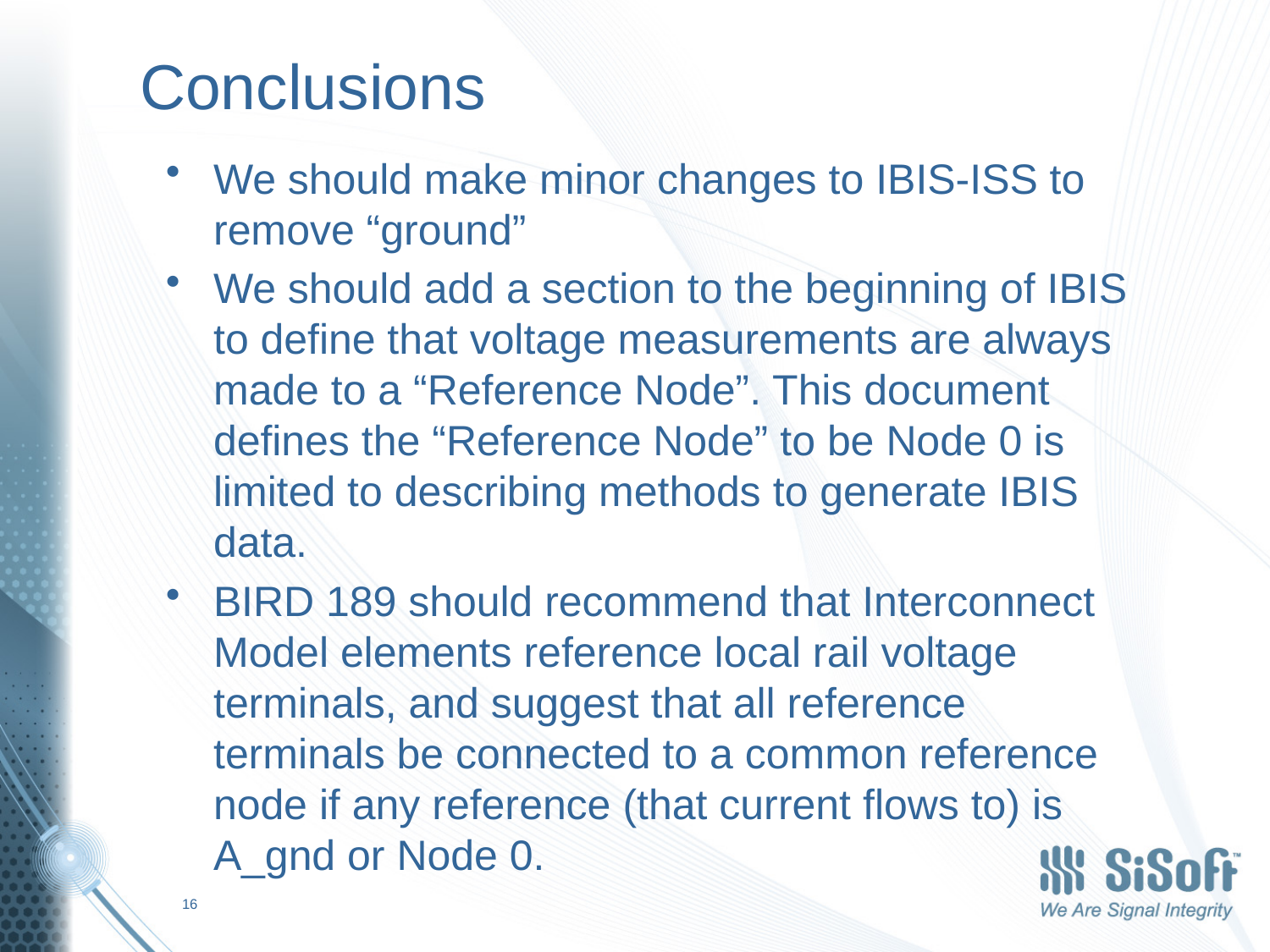

# Conclusions
We should make minor changes to IBIS-ISS to remove “ground”
We should add a section to the beginning of IBIS to define that voltage measurements are always made to a “Reference Node”. This document defines the “Reference Node” to be Node 0 is limited to describing methods to generate IBIS data.
BIRD 189 should recommend that Interconnect Model elements reference local rail voltage terminals, and suggest that all reference terminals be connected to a common reference node if any reference (that current flows to) is A_gnd or Node 0.
16